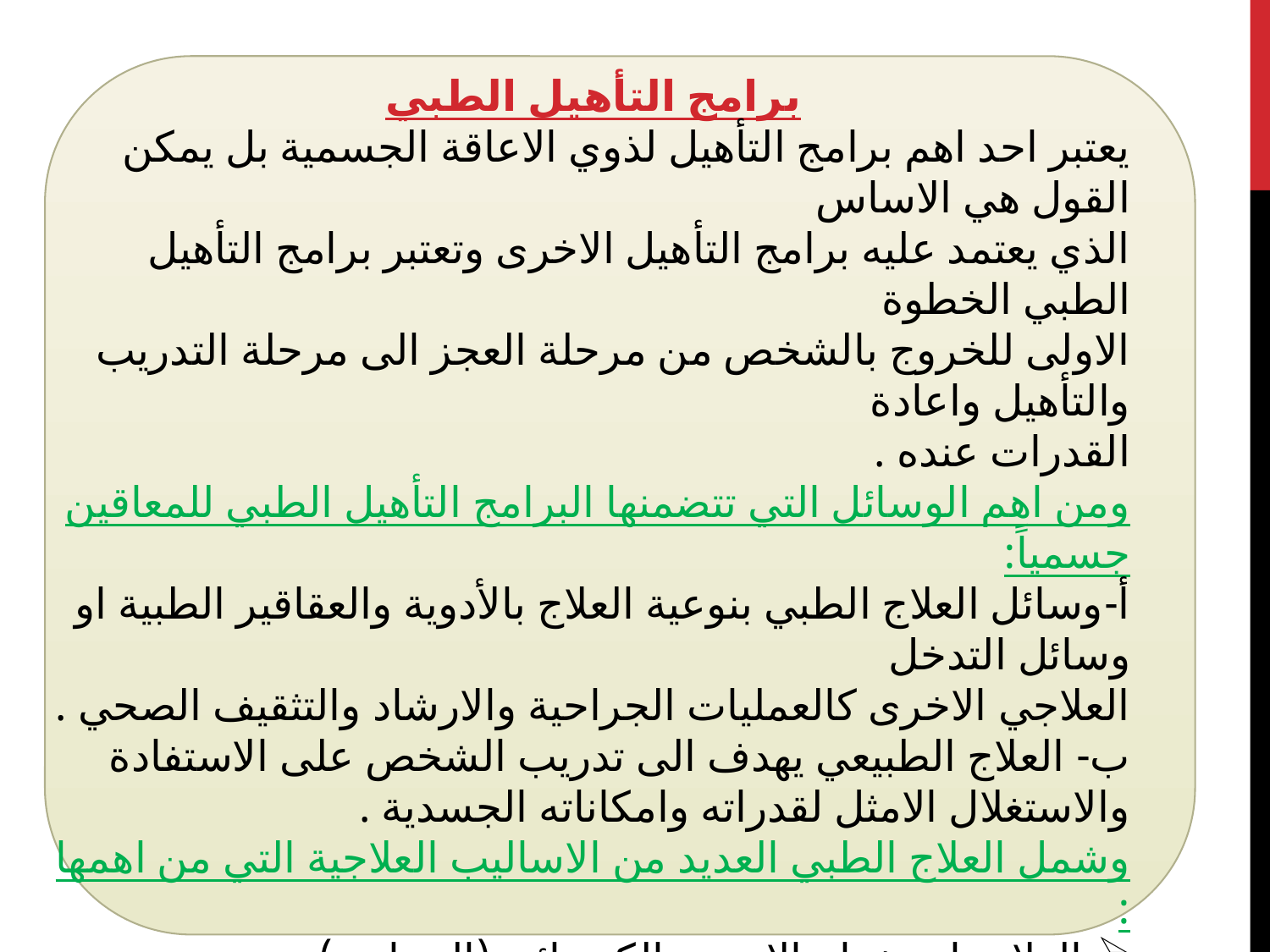

برامج التأهيل الطبي
يعتبر احد اهم برامج التأهيل لذوي الاعاقة الجسمية بل يمكن القول هي الاساس
الذي يعتمد عليه برامج التأهيل الاخرى وتعتبر برامج التأهيل الطبي الخطوة
الاولى للخروج بالشخص من مرحلة العجز الى مرحلة التدريب والتأهيل واعادة
القدرات عنده .
ومن اهم الوسائل التي تتضمنها البرامج التأهيل الطبي للمعاقين جسمياً:
أ-وسائل العلاج الطبي بنوعية العلاج بالأدوية والعقاقير الطبية او وسائل التدخل
العلاجي الاخرى كالعمليات الجراحية والارشاد والتثقيف الصحي .
ب- العلاج الطبيعي يهدف الى تدريب الشخص على الاستفادة والاستغلال الامثل لقدراته وامكاناته الجسدية .
وشمل العلاج الطبي العديد من الاساليب العلاجية التي من اهمها :
العلاج باستخدام الاجهزة الكهربائية (الحرارية) .
العلاج بالماء .
التدليك .
التمارين العلاجية لمرونة المفاصل وتحسين الدورة الدموية .
التدريب على استخدام الاجهزة التعويضية والتكيف معها .